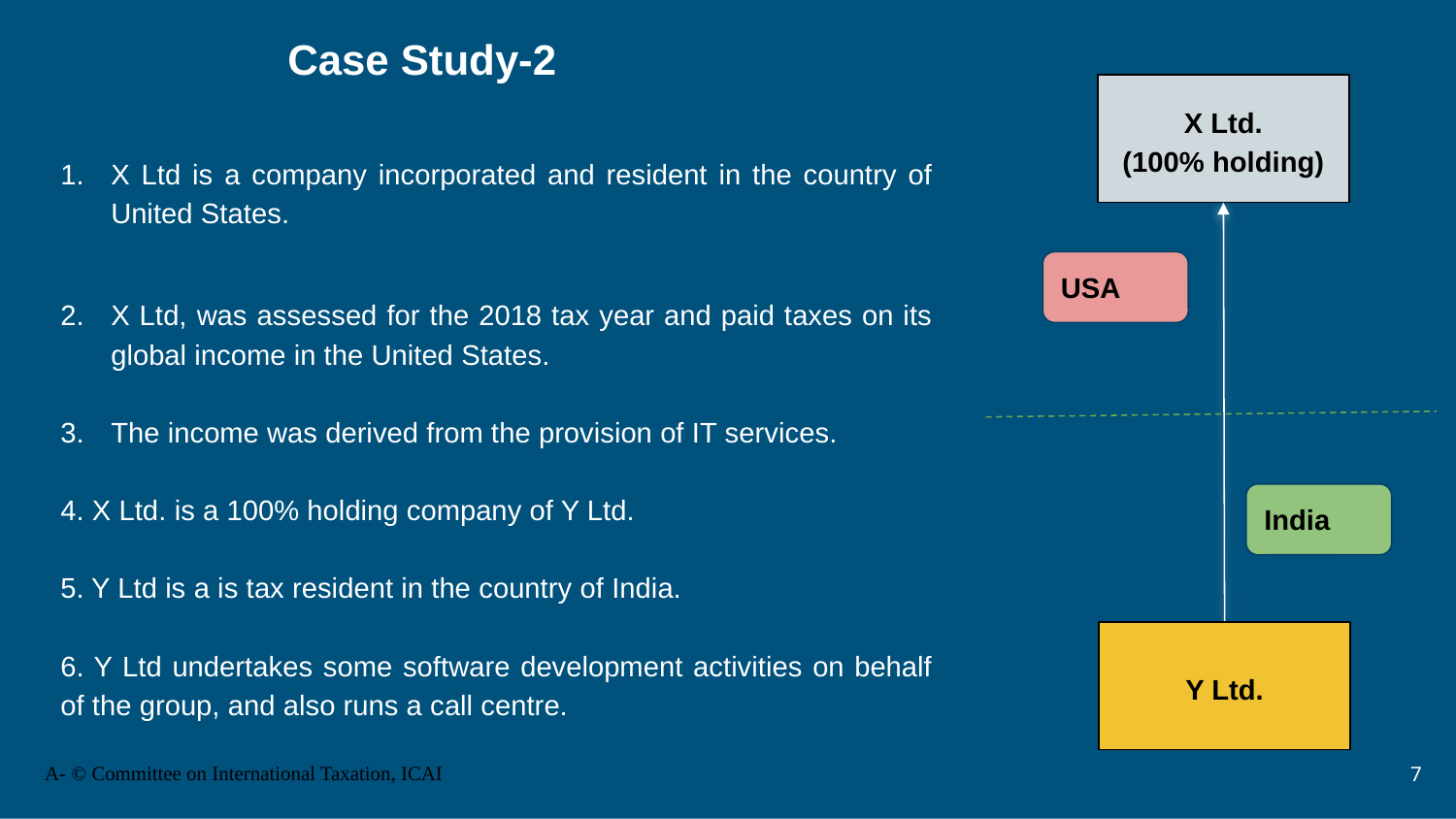

# Case Study-2
X Ltd.
(100% holding)
X Ltd is a company incorporated and resident in the country of United States.

X Ltd, was assessed for the 2018 tax year and paid taxes on its global income in the United States.

The income was derived from the provision of IT services.

4. X Ltd. is a 100% holding company of Y Ltd.

5. Y Ltd is a is tax resident in the country of India.

6. Y Ltd undertakes some software development activities on behalf of the group, and also runs a call centre.
USA
India
Y Ltd.
7
A- © Committee on International Taxation, ICAI